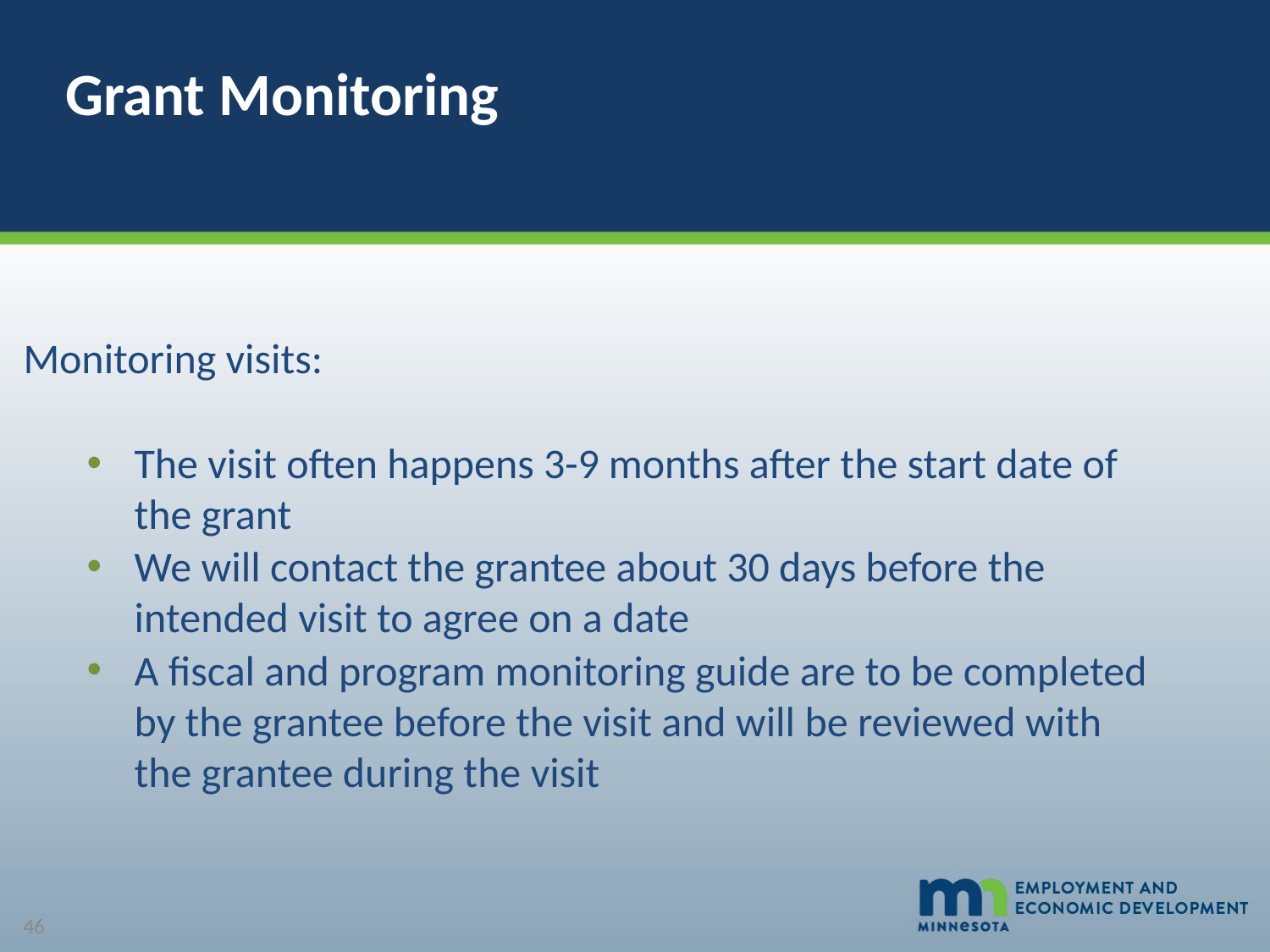

# Grant Monitoring
Monitoring visits:

The visit often happens 3-9 months after the start date of the grant
We will contact the grantee about 30 days before the intended visit to agree on a date
A fiscal and program monitoring guide are to be completed by the grantee before the visit and will be reviewed with the grantee during the visit

46